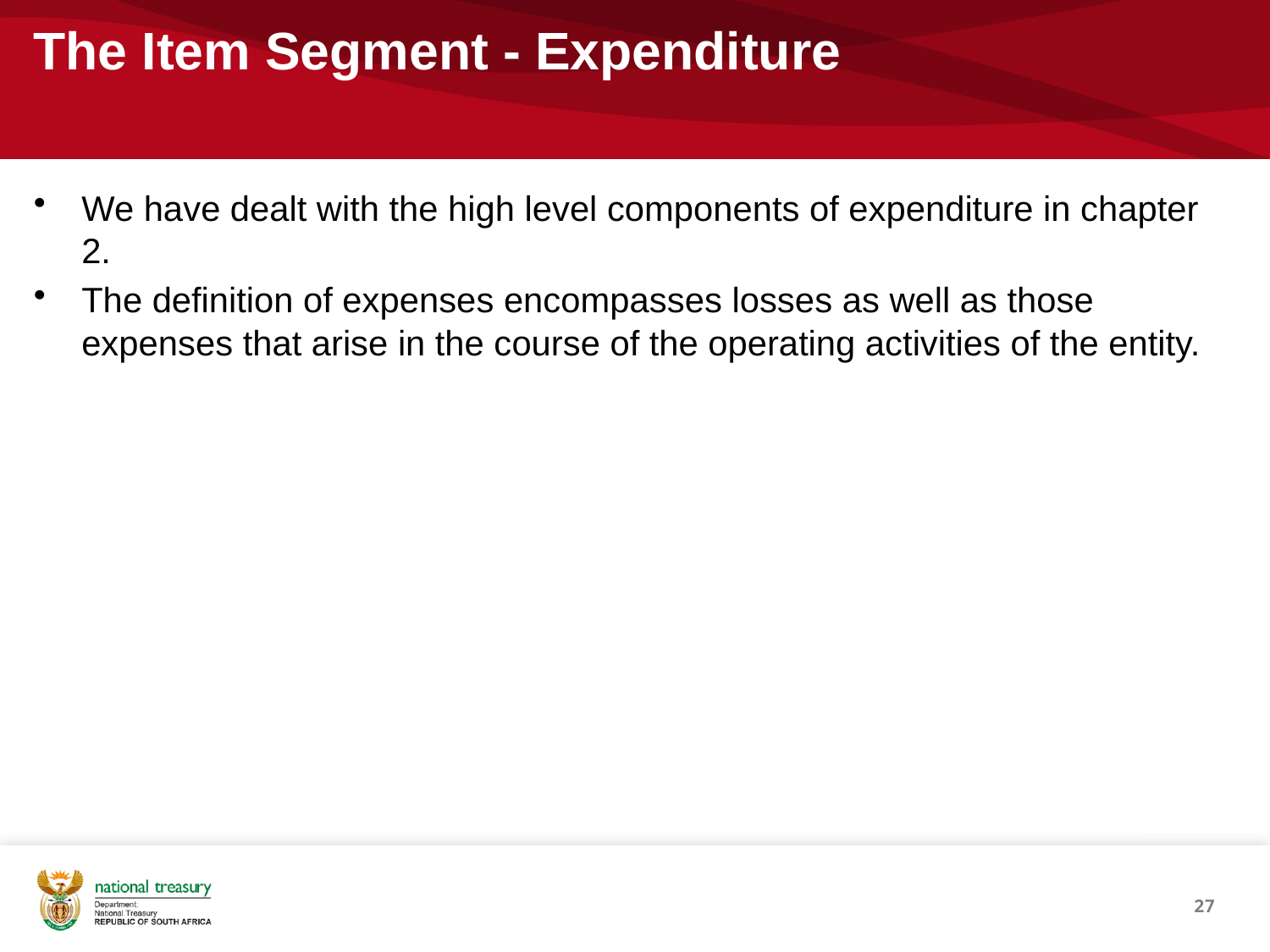

The Item Segment - Expenditure
We have dealt with the high level components of expenditure in chapter 2.
The definition of expenses encompasses losses as well as those expenses that arise in the course of the operating activities of the entity.

27